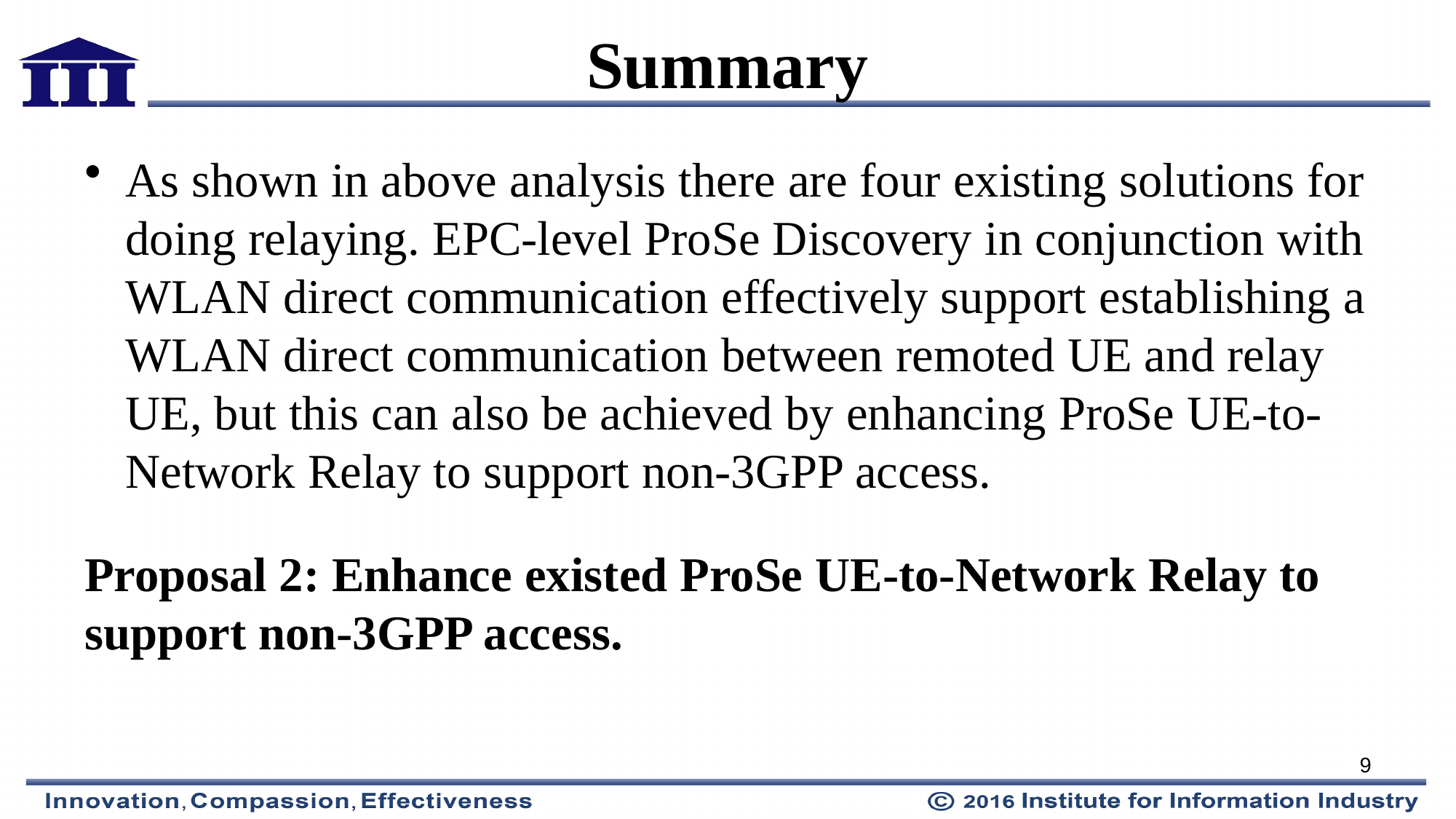

# Summary
As shown in above analysis there are four existing solutions for doing relaying. EPC-level ProSe Discovery in conjunction with WLAN direct communication effectively support establishing a WLAN direct communication between remoted UE and relay UE, but this can also be achieved by enhancing ProSe UE-to-Network Relay to support non-3GPP access.
Proposal 2: Enhance existed ProSe UE-to-Network Relay to support non-3GPP access.
9